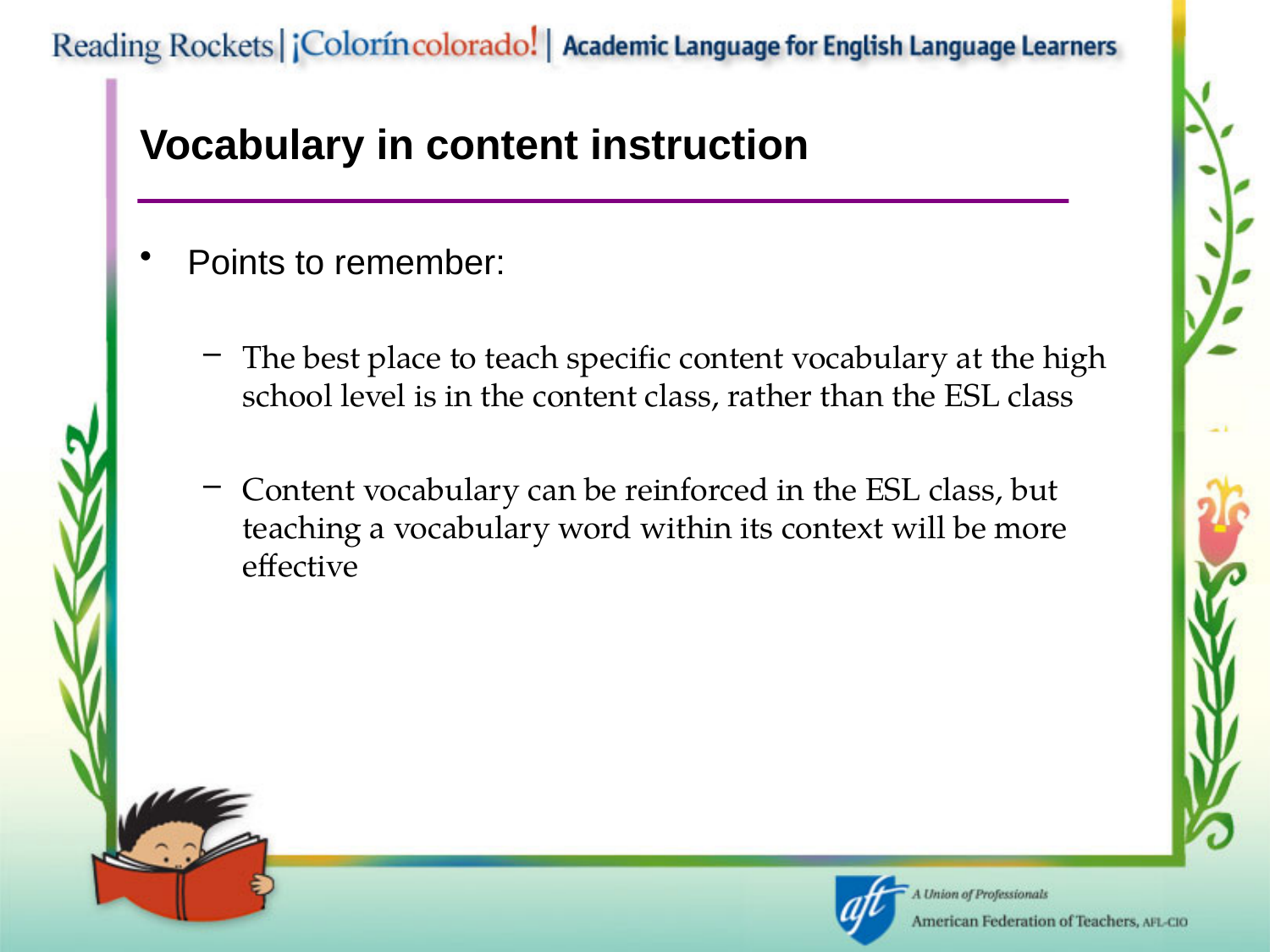

# Vocabulary in content instruction
Points to remember:

The best place to teach specific content vocabulary at the high school level is in the content class, rather than the ESL class

Content vocabulary can be reinforced in the ESL class, but teaching a vocabulary word within its context will be more effective